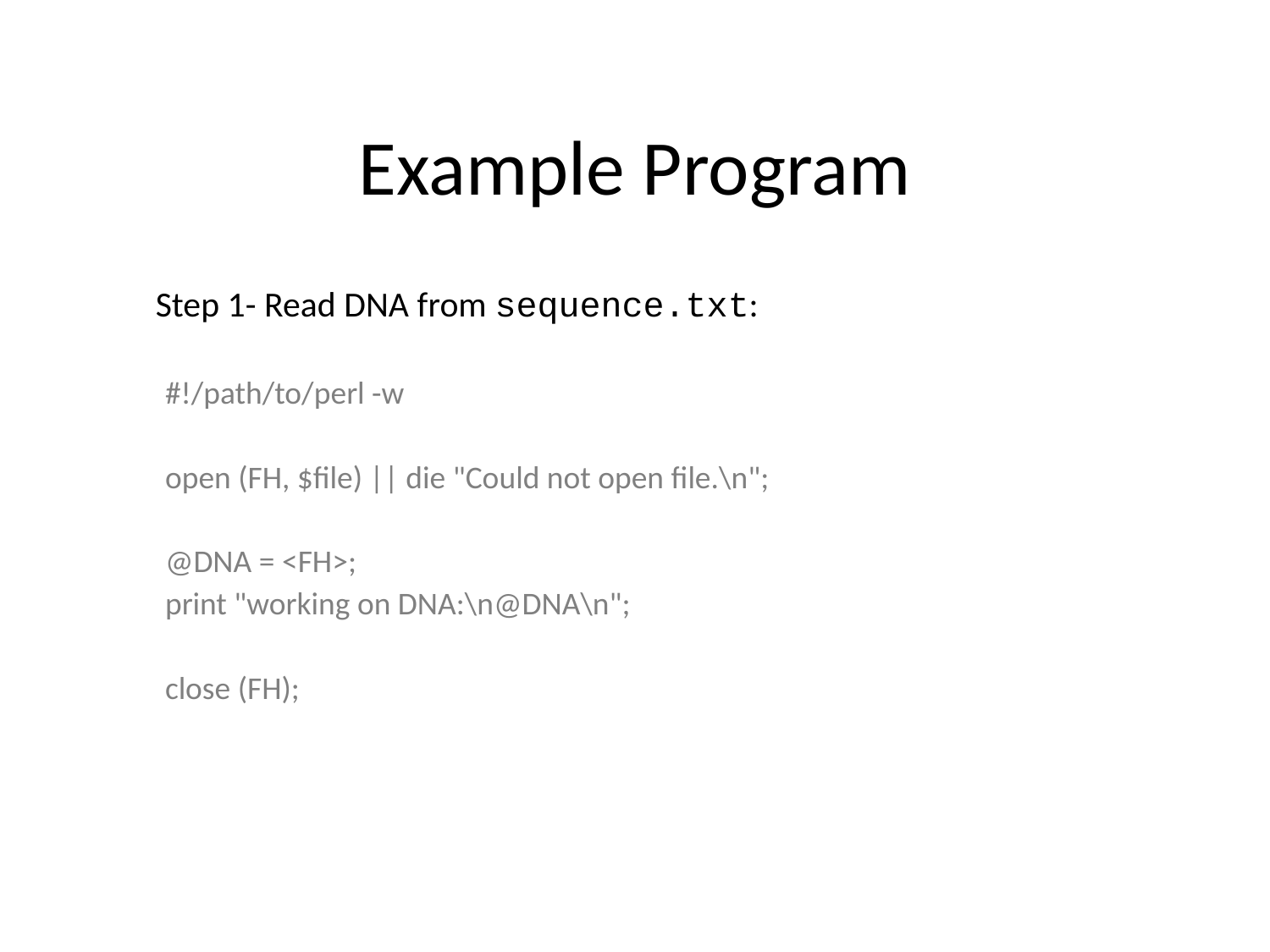

# Example Program
	Step 1- Read DNA from sequence.txt:

	#!/path/to/perl -w

	open (FH, $file) || die "Could not open file.\n";

	@DNA = <FH>;
	print "working on DNA:\n@DNA\n";

	close (FH);